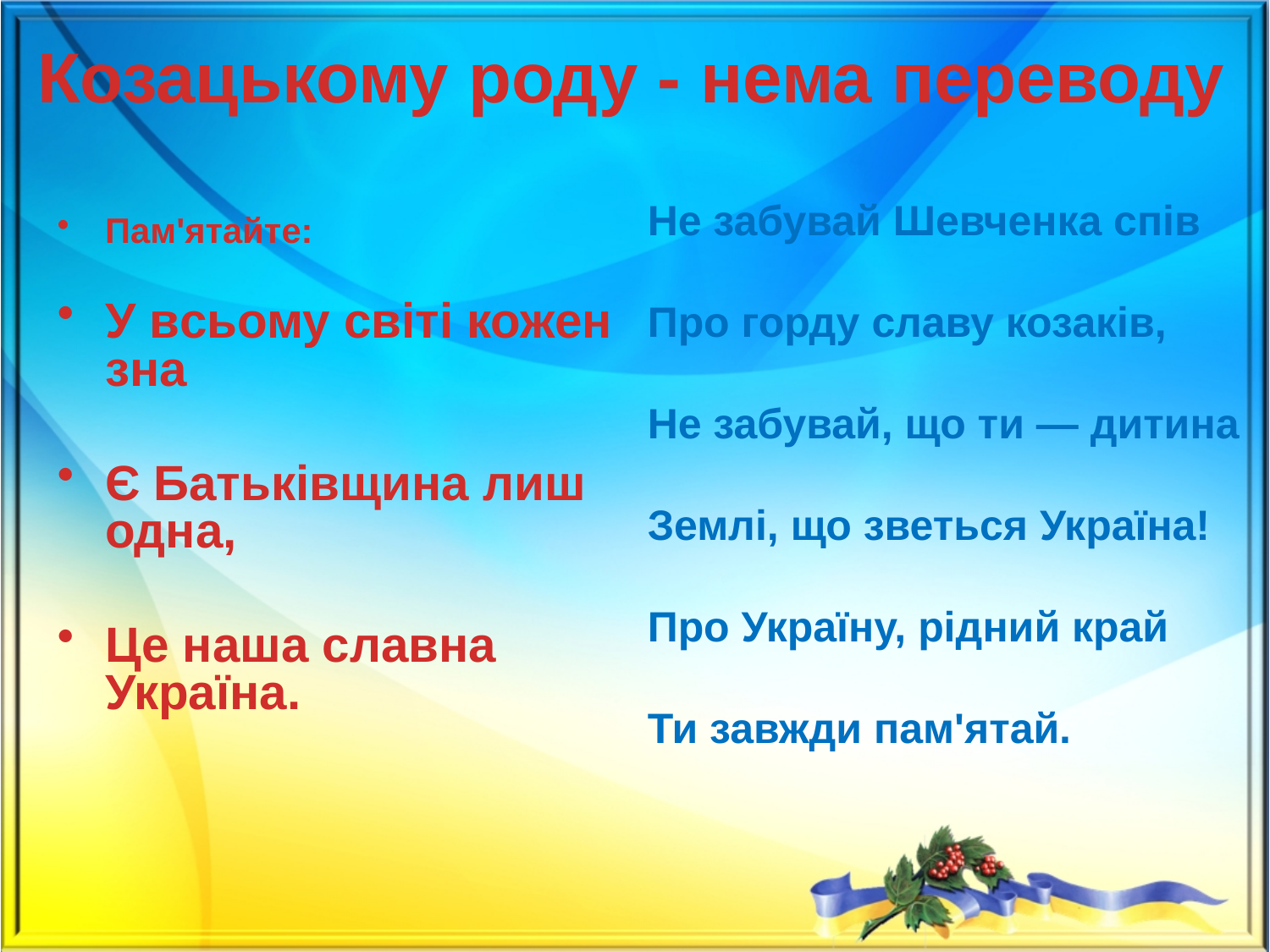

Козацькому роду - нема переводу
Не забувай Шевченка спів

Про горду славу козаків,

Не забувай, що ти — дитина

Землі, що зветься Україна!

Про Україну, рідний край

Ти завжди пам'ятай.
Пам'ятайте:

У всьому світі кожен зна

Є Батьківщина лиш одна,

Це наша славна Україна.